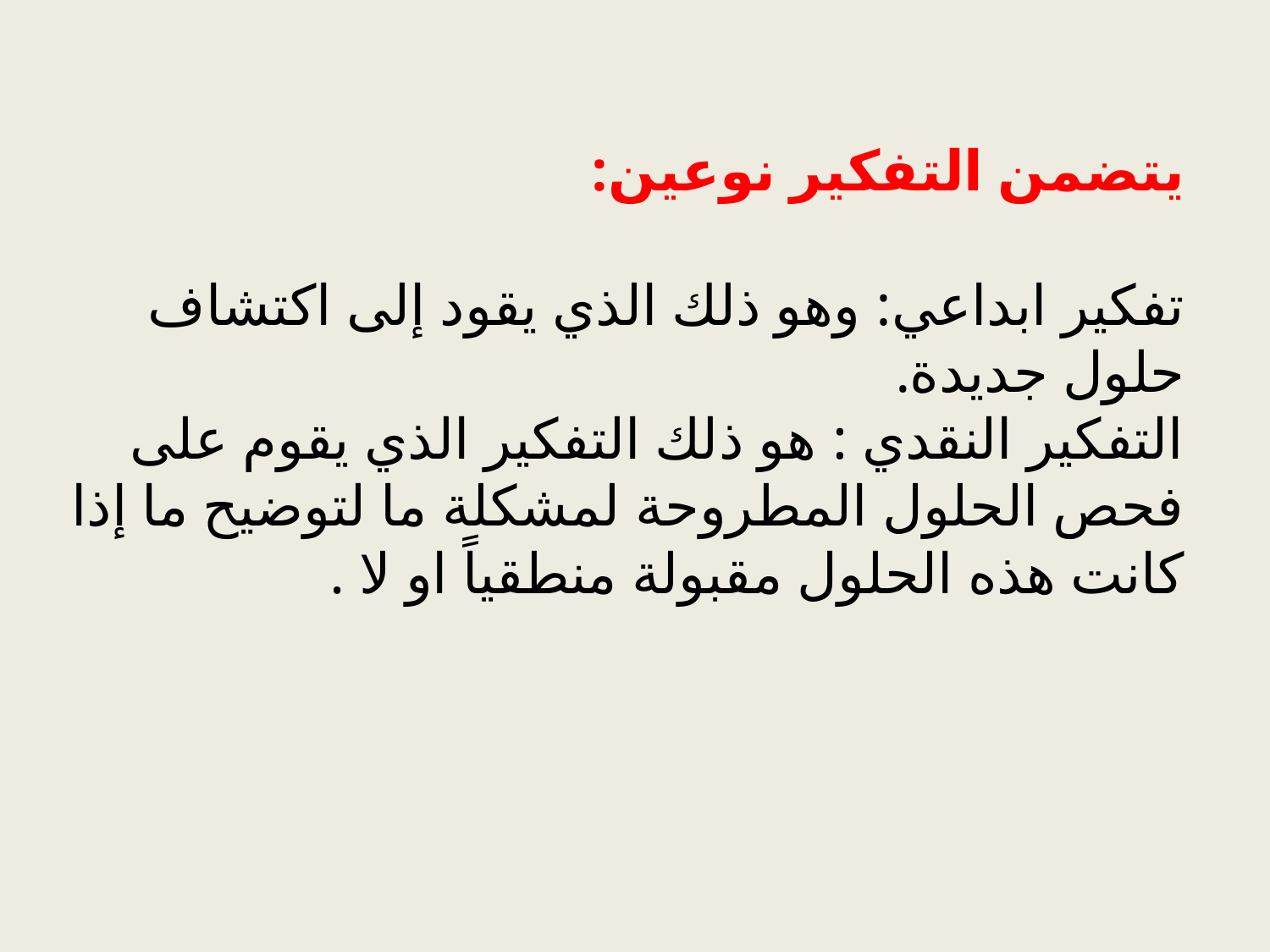

# يتضمن التفكير نوعين: تفكير ابداعي: وهو ذلك الذي يقود إلى اكتشاف حلول جديدة. التفكير النقدي : هو ذلك التفكير الذي يقوم على فحص الحلول المطروحة لمشكلة ما لتوضيح ما إذا كانت هذه الحلول مقبولة منطقياً او لا .